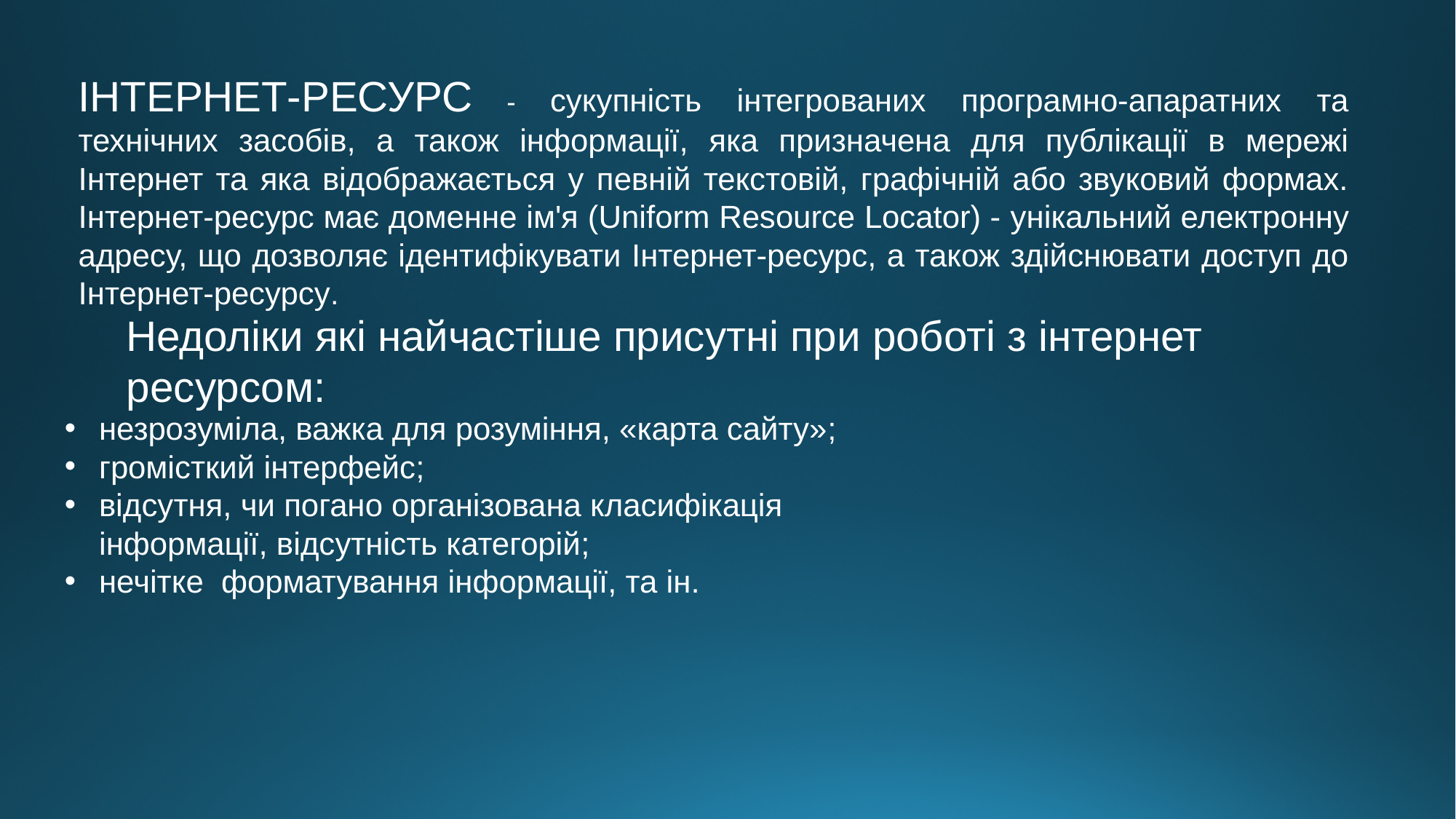

ІНТЕРНЕТ-РЕСУРС - сукупність інтегрованих програмно-апаратних та технічних засобів, а також інформації, яка призначена для публікації в мережі Інтернет та яка відображається у певній текстовій, графічній або звуковий формах. Інтернет-ресурс має доменне ім'я (Uniform Resource Locator) - унікальний електронну адресу, що дозволяє ідентифікувати Інтернет-ресурс, а також здійснювати доступ до Інтернет-ресурсу.
Недоліки які найчастіше присутні при роботі з інтернет ресурсом:
незрозуміла, важка для розуміння, «карта сайту»;
громісткий інтерфейс;
відсутня, чи погано організована класифікація інформації, відсутність категорій;
нечітке  форматування інформації, та ін.